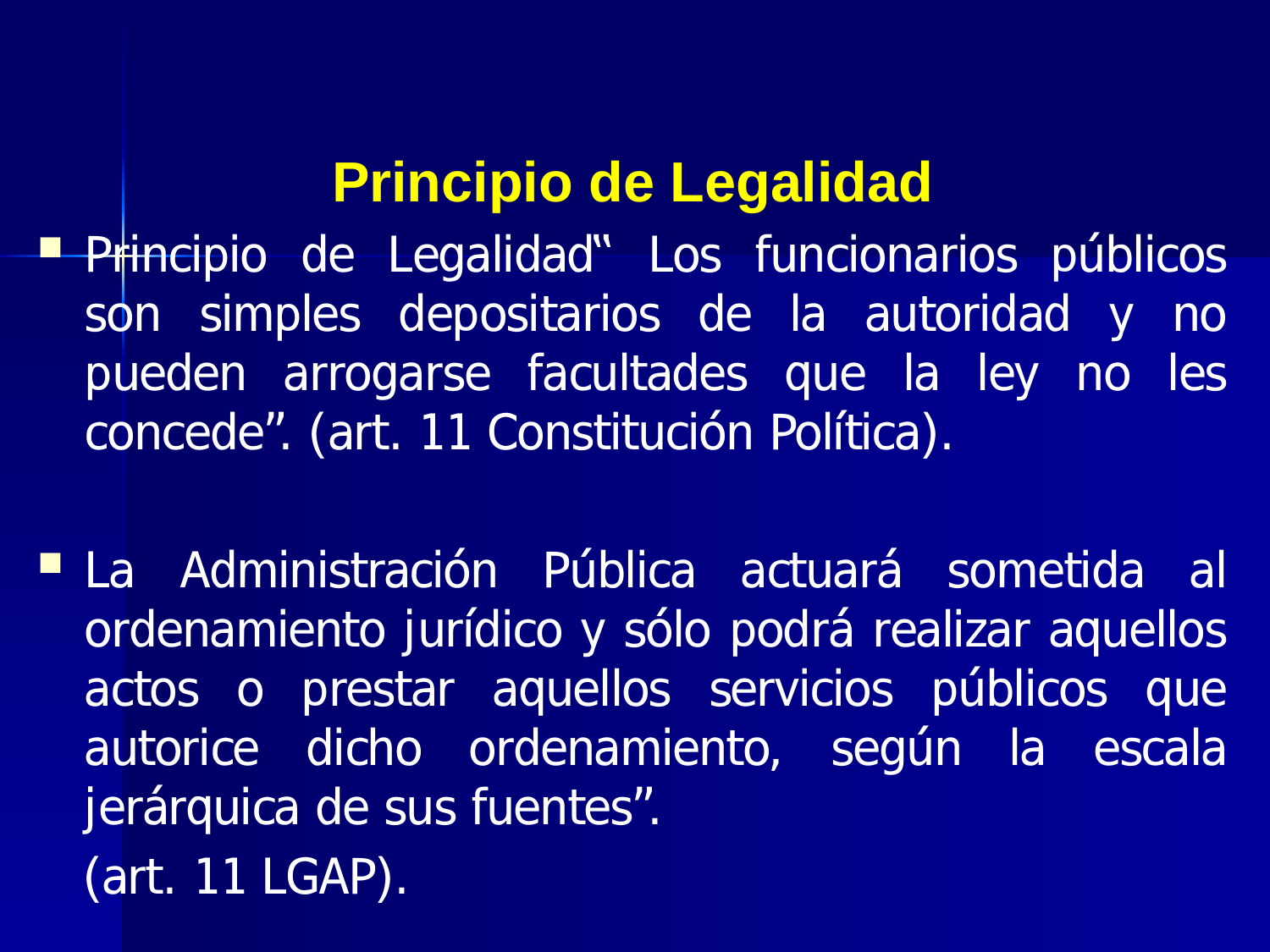

Principio de Legalidad
Principio de Legalidad“ Los funcionarios públicos son simples depositarios de la autoridad y no pueden arrogarse facultades que la ley no les concede”. (art. 11 Constitución Política).

La Administración Pública actuará sometida al ordenamiento jurídico y sólo podrá realizar aquellos actos o prestar aquellos servicios públicos que autorice dicho ordenamiento, según la escala jerárquica de sus fuentes”.
   (art. 11 LGAP).